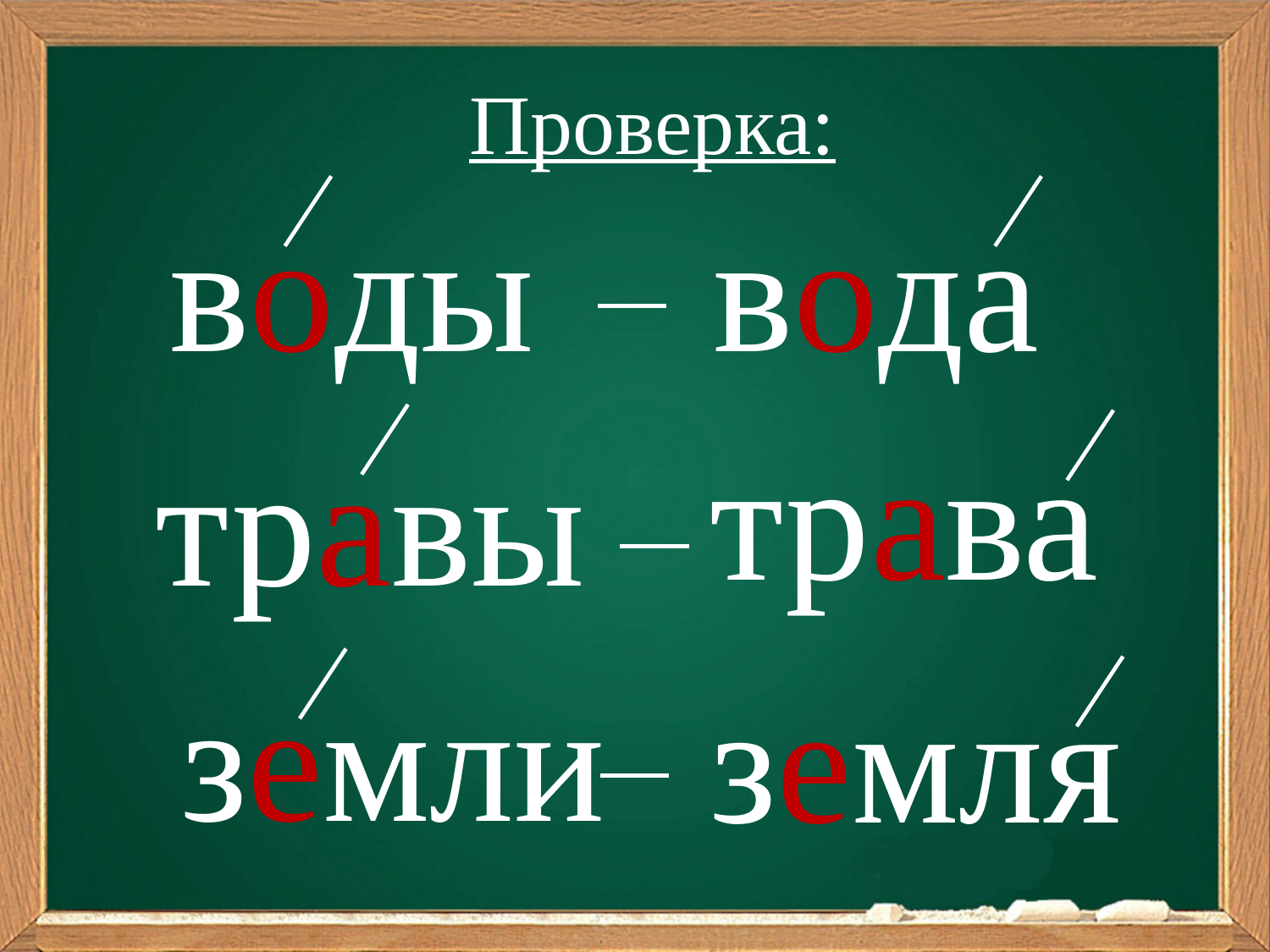

Проверка:
воды
вода
трава
травы
земли
земля